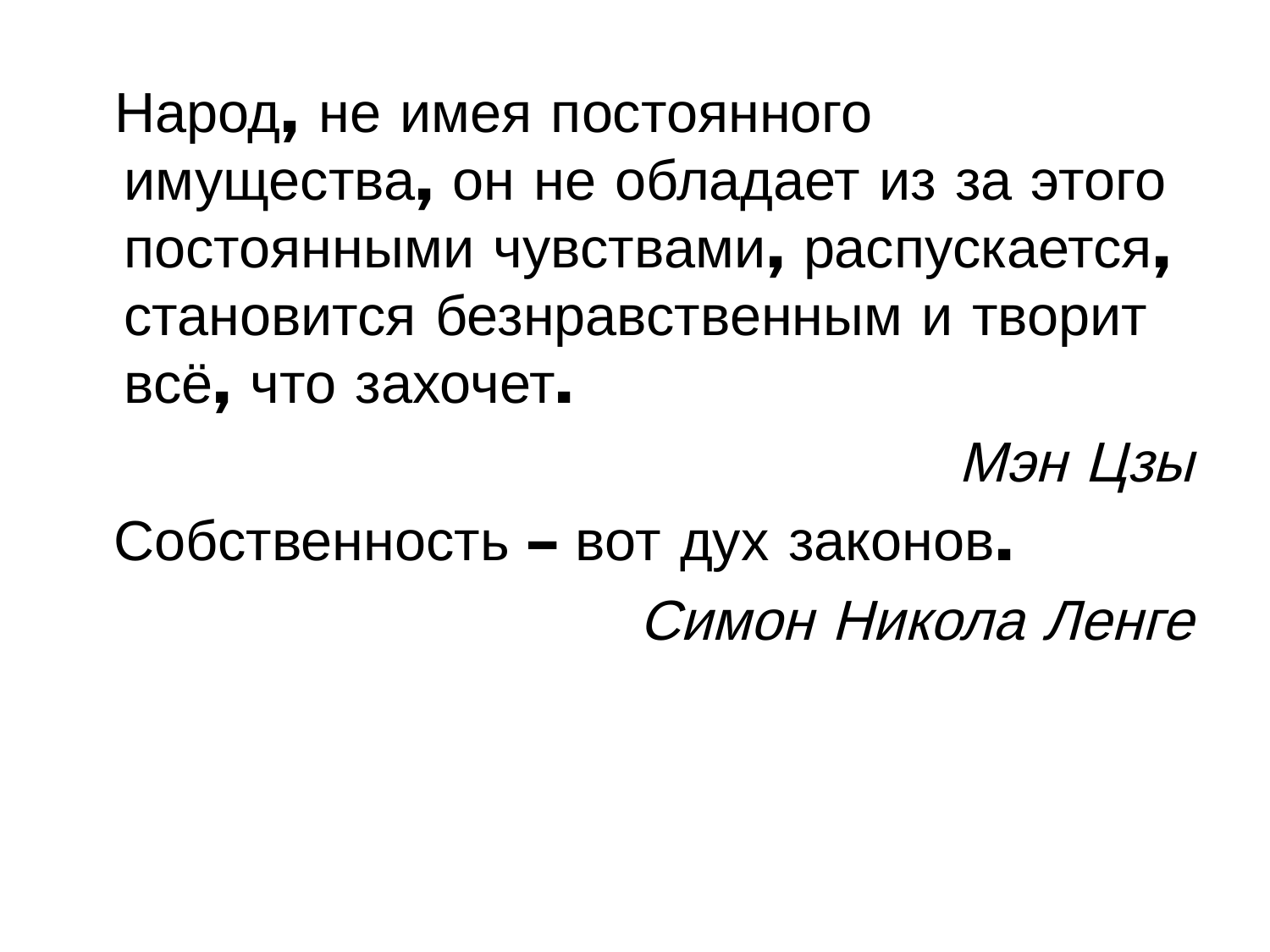

Народ, не имея постоянного имущества, он не обладает из за этого постоянными чувствами, распускается, становится безнравственным и творит всё, что захочет.
Мэн Цзы
  Собственность – вот дух законов.
Симон Никола Ленге